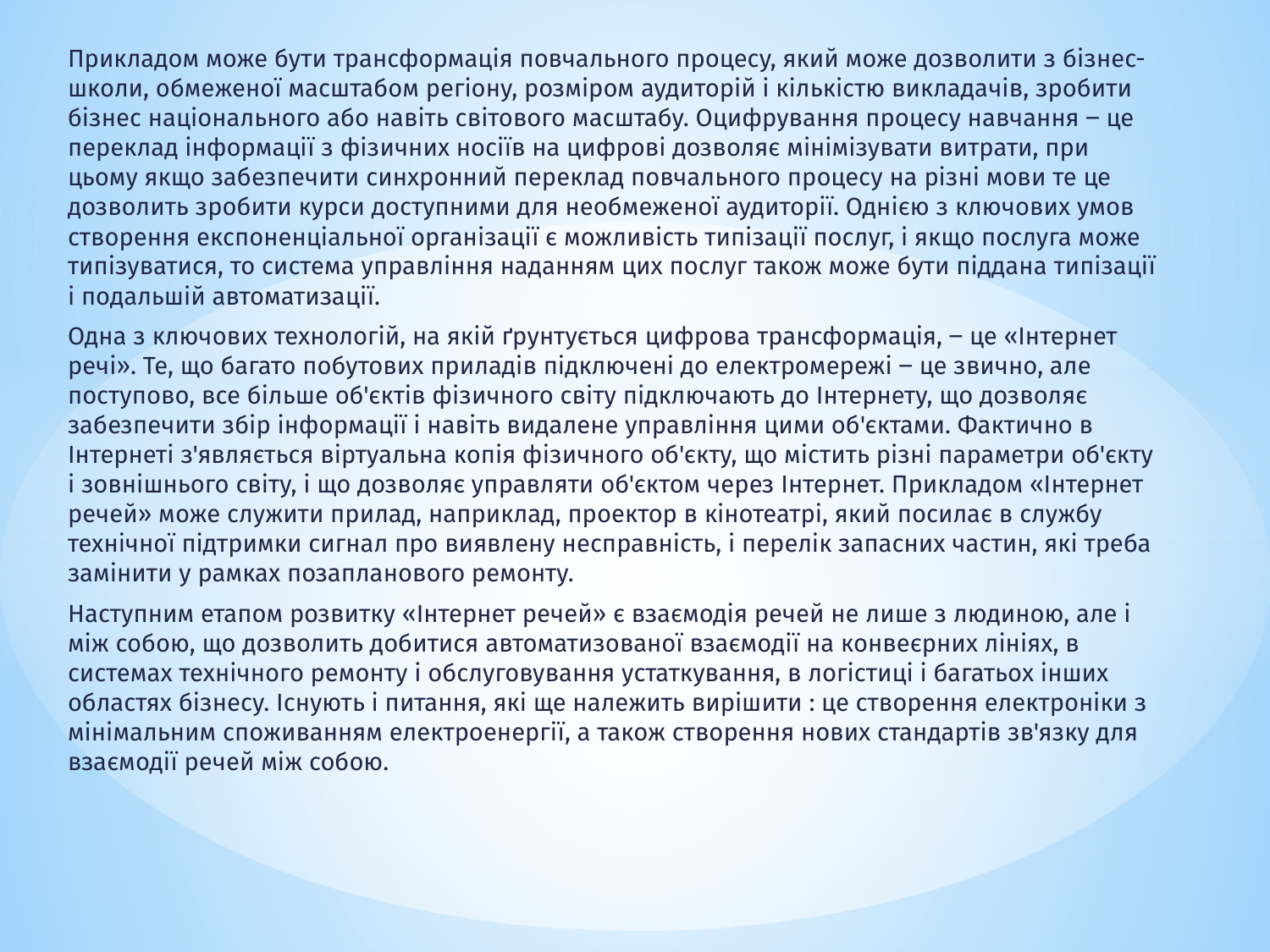

Прикладом може бути трансформація повчального процесу, який може дозволити з бізнес-школи, обмеженої масштабом регіону, розміром аудиторій і кількістю викладачів, зробити бізнес національного або навіть світового масштабу. Оцифрування процесу навчання ‒ це переклад інформації з фізичних носіїв на цифрові дозволяє мінімізувати витрати, при цьому якщо забезпечити синхронний переклад повчального процесу на різні мови те це дозволить зробити курси доступними для необмеженої аудиторії. Однією з ключових умов створення експоненціальної організації є можливість типізації послуг, і якщо послуга може типізуватися, то система управління наданням цих послуг також може бути піддана типізації і подальшій автоматизації.
Одна з ключових технологій, на якій ґрунтується цифрова трансформація, ‒ це «Інтернет речі». Те, що багато побутових приладів підключені до електромережі ‒ це звично, але поступово, все більше об'єктів фізичного світу підключають до Інтернету, що дозволяє забезпечити збір інформації і навіть видалене управління цими об'єктами. Фактично в Інтернеті з'являється віртуальна копія фізичного об'єкту, що містить різні параметри об'єкту і зовнішнього світу, і що дозволяє управляти об'єктом через Інтернет. Прикладом «Інтернет речей» може служити прилад, наприклад, проектор в кінотеатрі, який посилає в службу технічної підтримки сигнал про виявлену несправність, і перелік запасних частин, які треба замінити у рамках позапланового ремонту.
Наступним етапом розвитку «Інтернет речей» є взаємодія речей не лише з людиною, але і між собою, що дозволить добитися автоматизованої взаємодії на конвеєрних лініях, в системах технічного ремонту і обслуговування устаткування, в логістиці і багатьох інших областях бізнесу. Існують і питання, які ще належить вирішити : це створення електроніки з мінімальним споживанням електроенергії, а також створення нових стандартів зв'язку для взаємодії речей між собою.